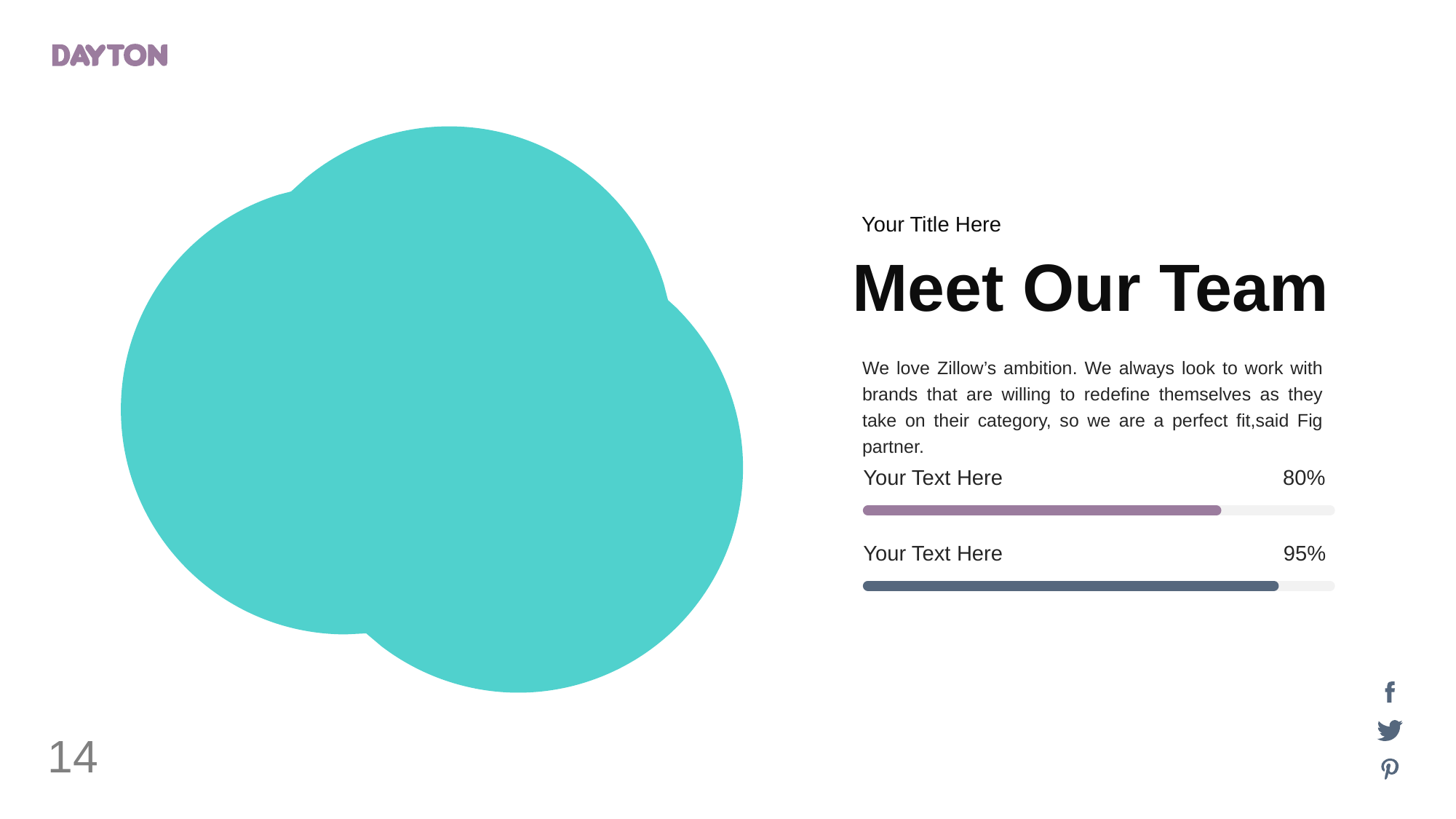

Your Title Here
Meet Our Team
We love Zillow’s ambition. We always look to work with brands that are willing to redefine themselves as they take on their category, so we are a perfect fit,said Fig partner.
80%
Your Text Here
95%
Your Text Here